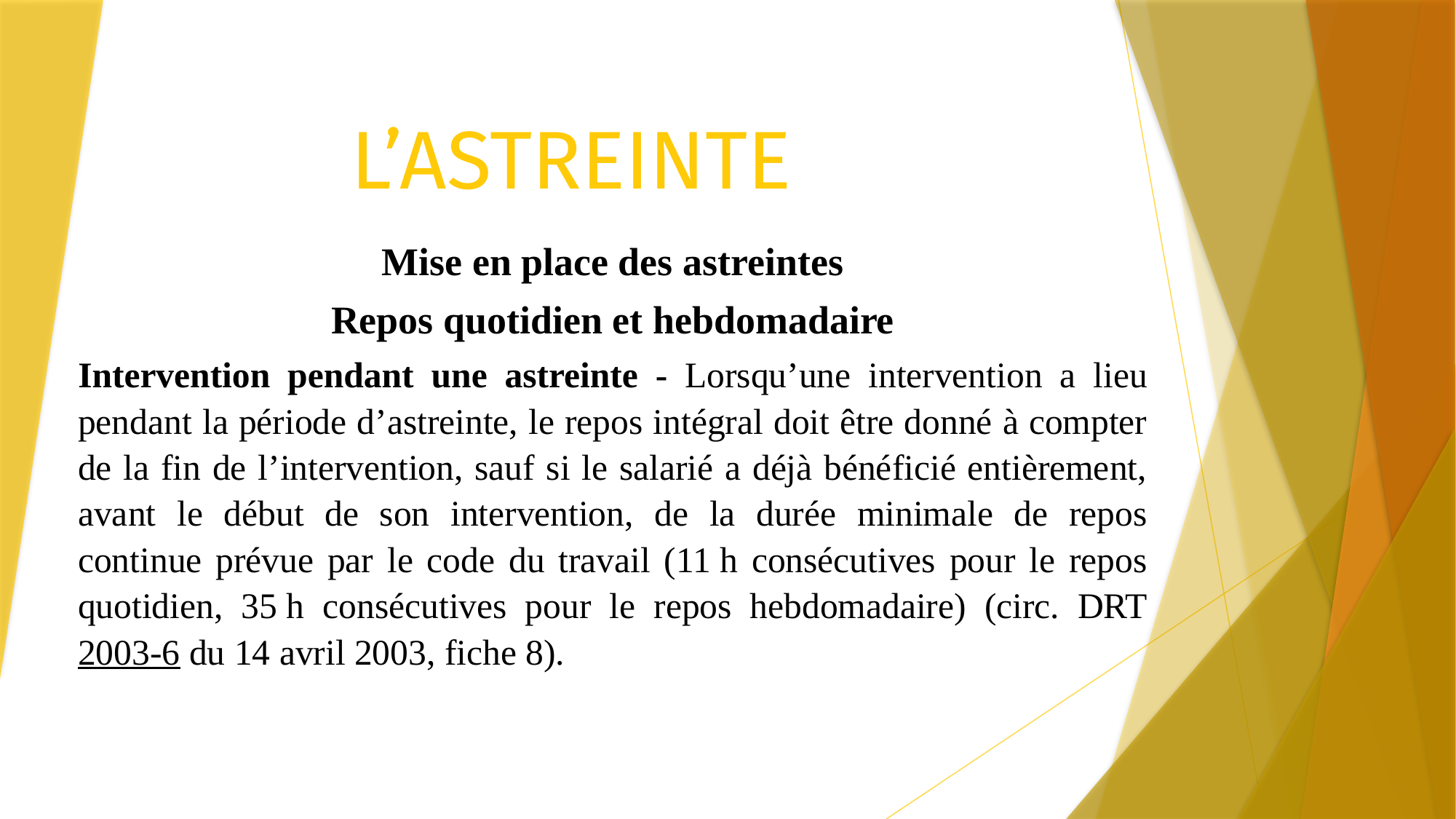

# L’ASTREINTE

Mise en place des astreintes
Repos quotidien et hebdomadaire
Intervention pendant une astreinte - Lorsqu’une intervention a lieu pendant la période d’astreinte, le repos intégral doit être donné à compter de la fin de l’intervention, sauf si le salarié a déjà bénéficié entièrement, avant le début de son intervention, de la durée minimale de repos continue prévue par le code du travail (11 h consécutives pour le repos quotidien, 35 h consécutives pour le repos hebdomadaire) (circ. DRT 2003-6 du 14 avril 2003, fiche 8).